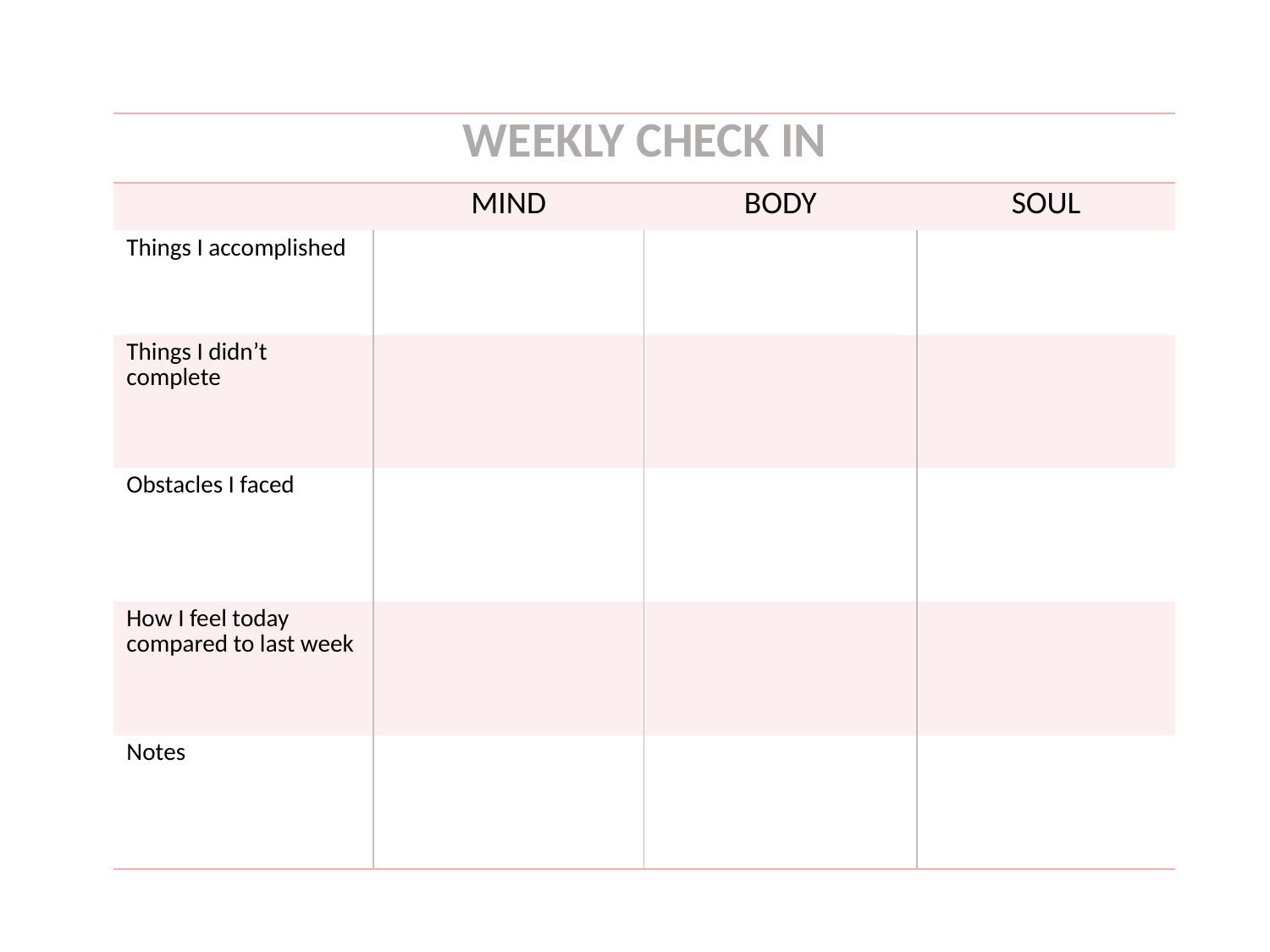

| WEEKLY CHECK IN |  |  |  |
| --- | --- | --- | --- |
|  | MIND | BODY | SOUL |
| Things I accomplished |  |  |  |
| Things I didn’t complete |  |  |  |
| Obstacles I faced |  |  |  |
| How I feel today compared to last week |  |  |  |
| Notes |  |  |  |